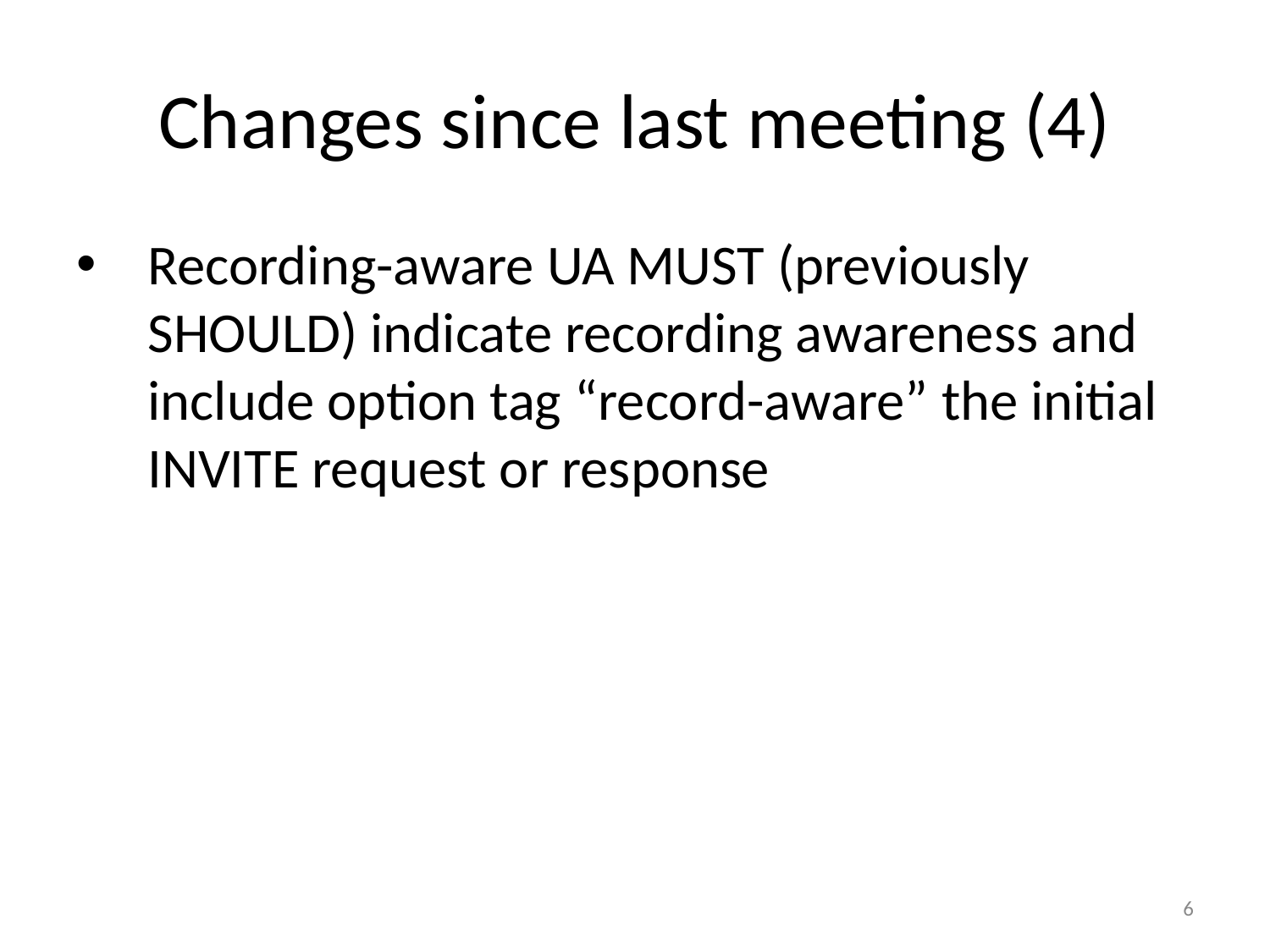

# Changes since last meeting (4)
Recording-aware UA MUST (previously SHOULD) indicate recording awareness and include option tag “record-aware” the initial INVITE request or response

6